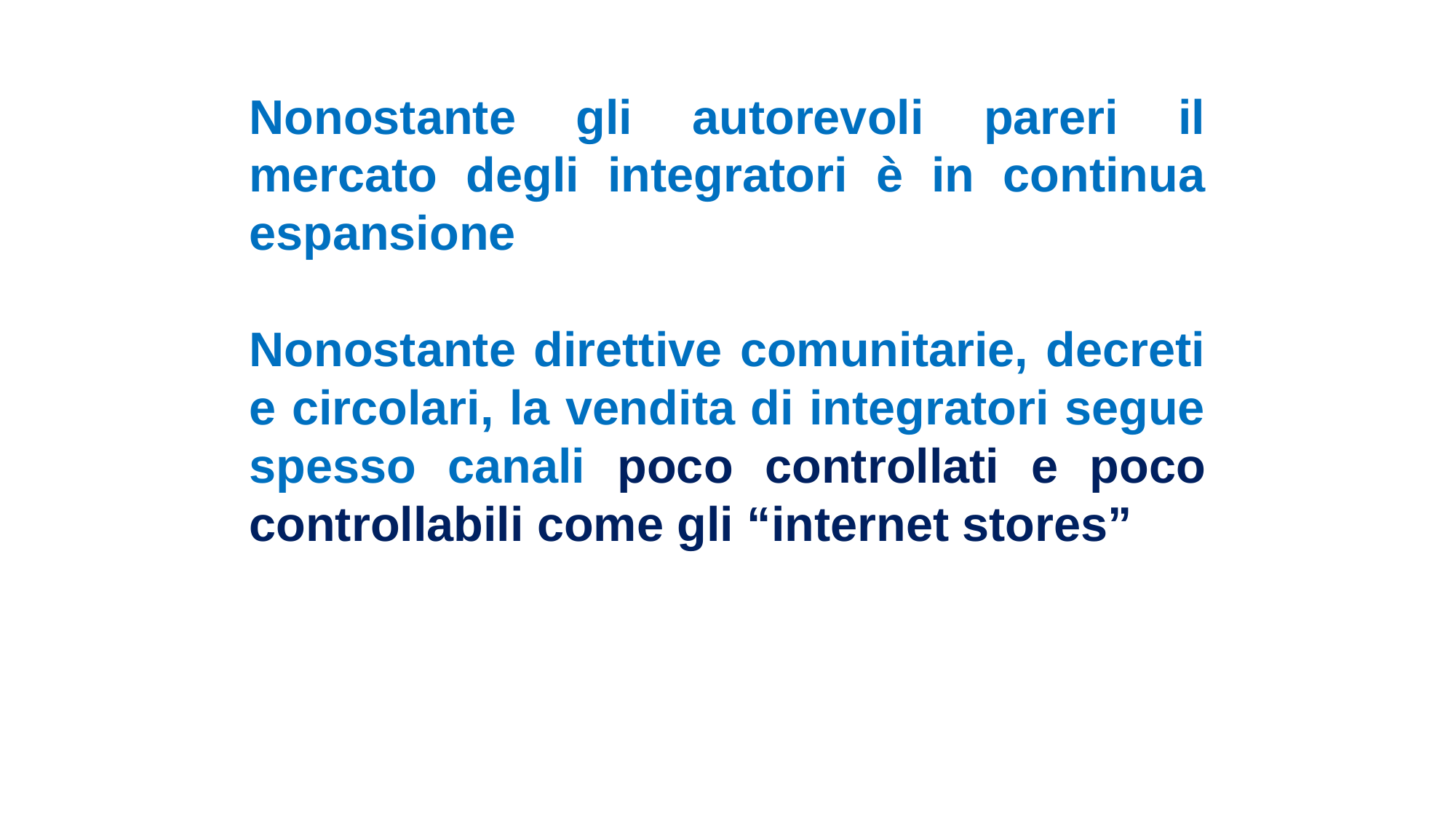

Nonostante gli autorevoli pareri il mercato degli integratori è in continua espansione

Nonostante direttive comunitarie, decreti e circolari, la vendita di integratori segue spesso canali poco controllati e poco controllabili come gli “internet stores”